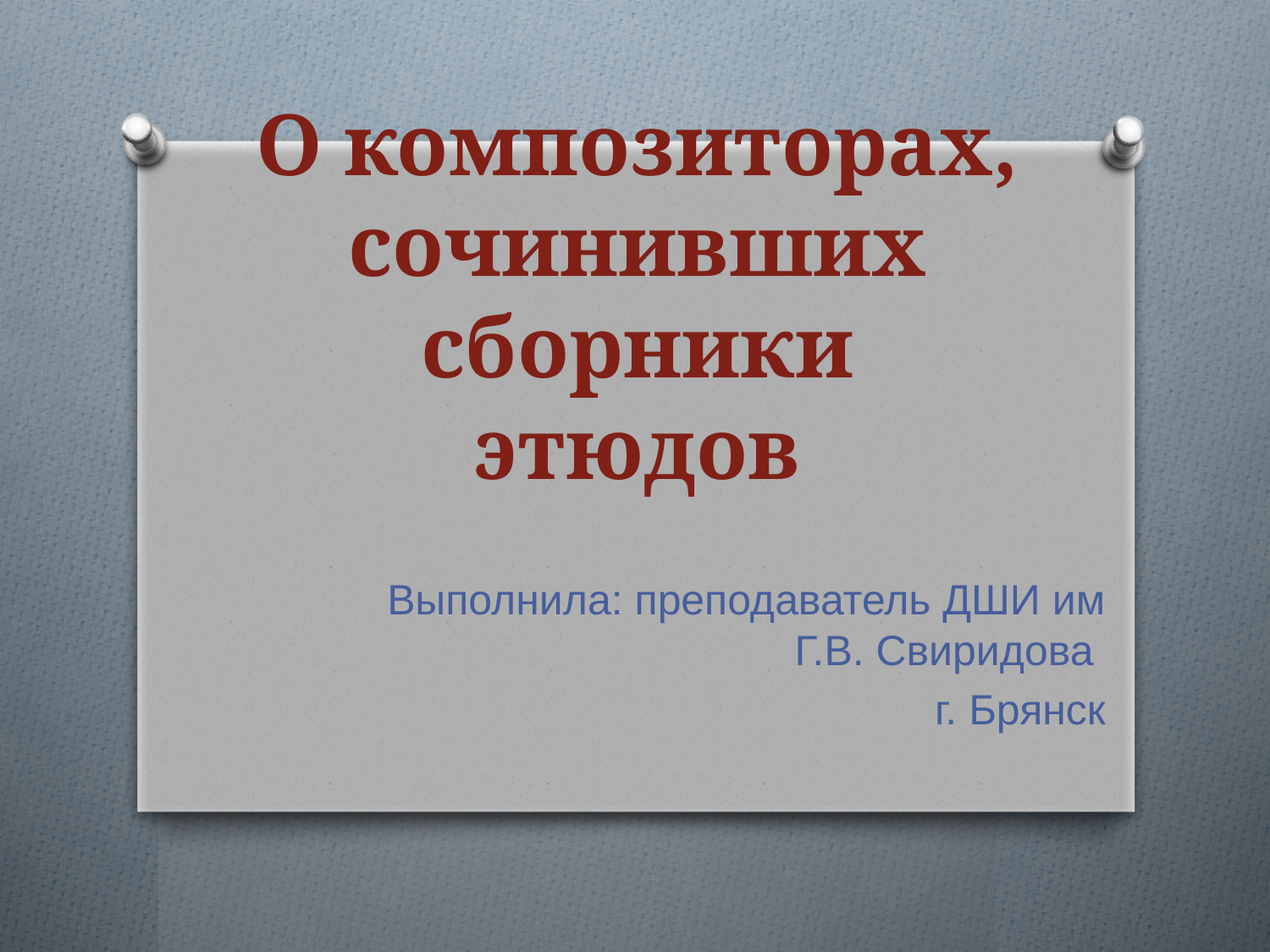

# О композиторах, сочинивших сборники этюдов
Выполнила: преподаватель ДШИ им Г.В. Свиридова
г. Брянск